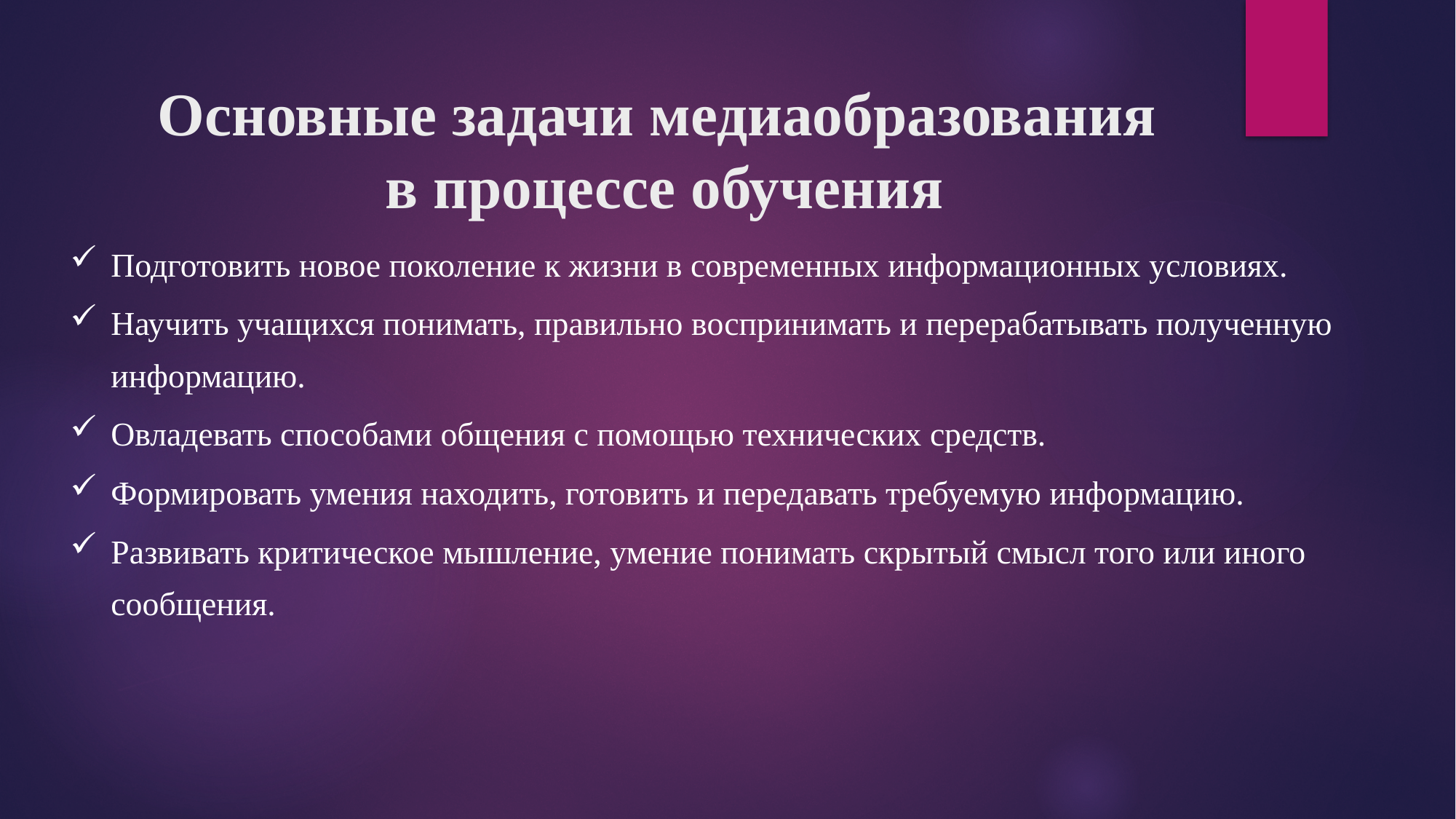

# Основные задачи медиаобразования в процессе обучения
Подготовить новое поколение к жизни в современных информационных условиях.
Научить учащихся понимать, правильно воспринимать и перерабатывать полученную информацию.
Овладевать способами общения с помощью технических средств.
Формировать умения находить, готовить и передавать требуемую информацию.
Развивать критическое мышление, умение понимать скрытый смысл того или иного сообщения.